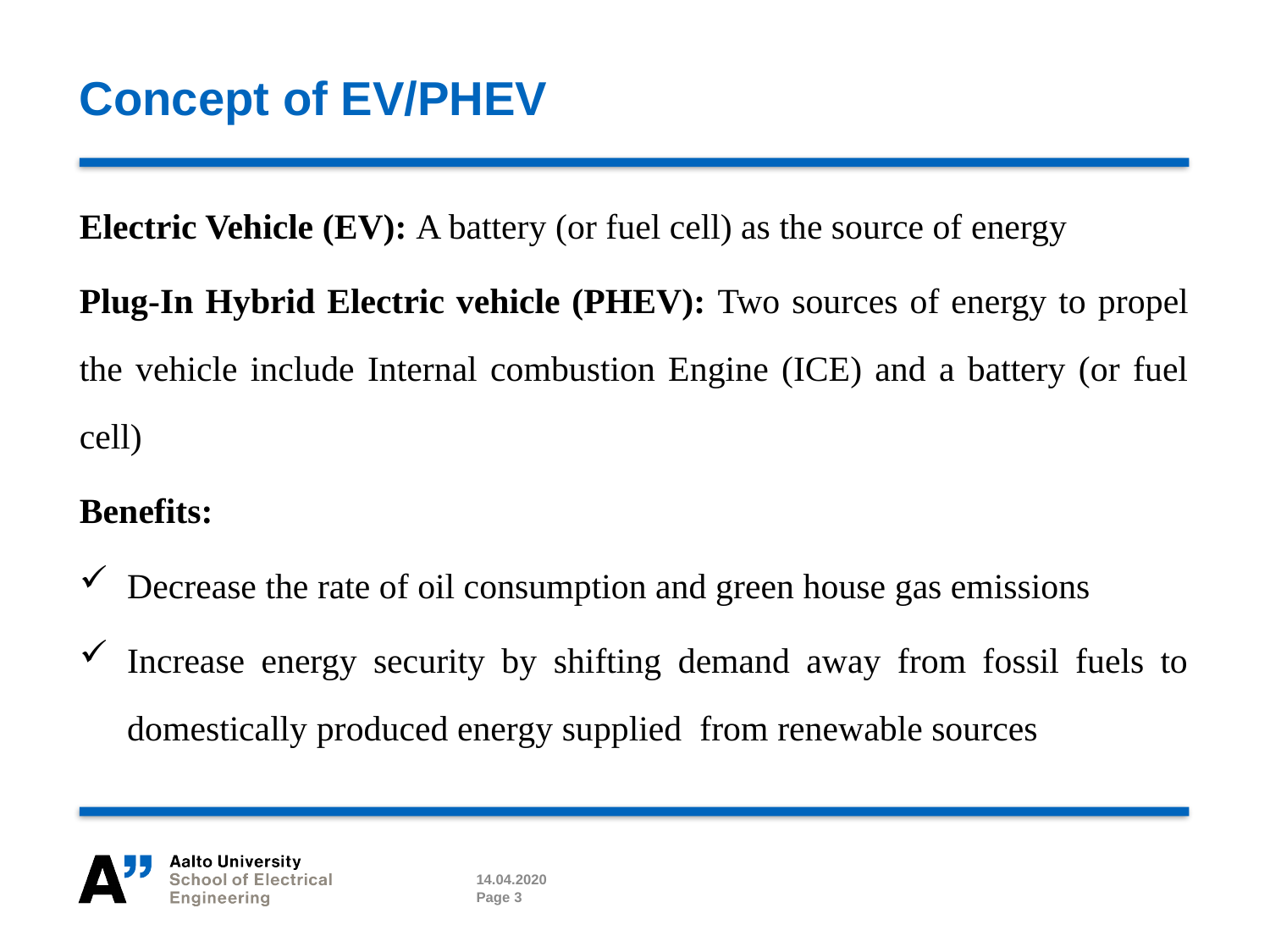

# Concept of EV/PHEV
Electric Vehicle (EV): A battery (or fuel cell) as the source of energy
Plug-In Hybrid Electric vehicle (PHEV): Two sources of energy to propel the vehicle include Internal combustion Engine (ICE) and a battery (or fuel cell)
Benefits:
Decrease the rate of oil consumption and green house gas emissions
Increase energy security by shifting demand away from fossil fuels to domestically produced energy supplied  from renewable sources

14.04.2020
Page 3